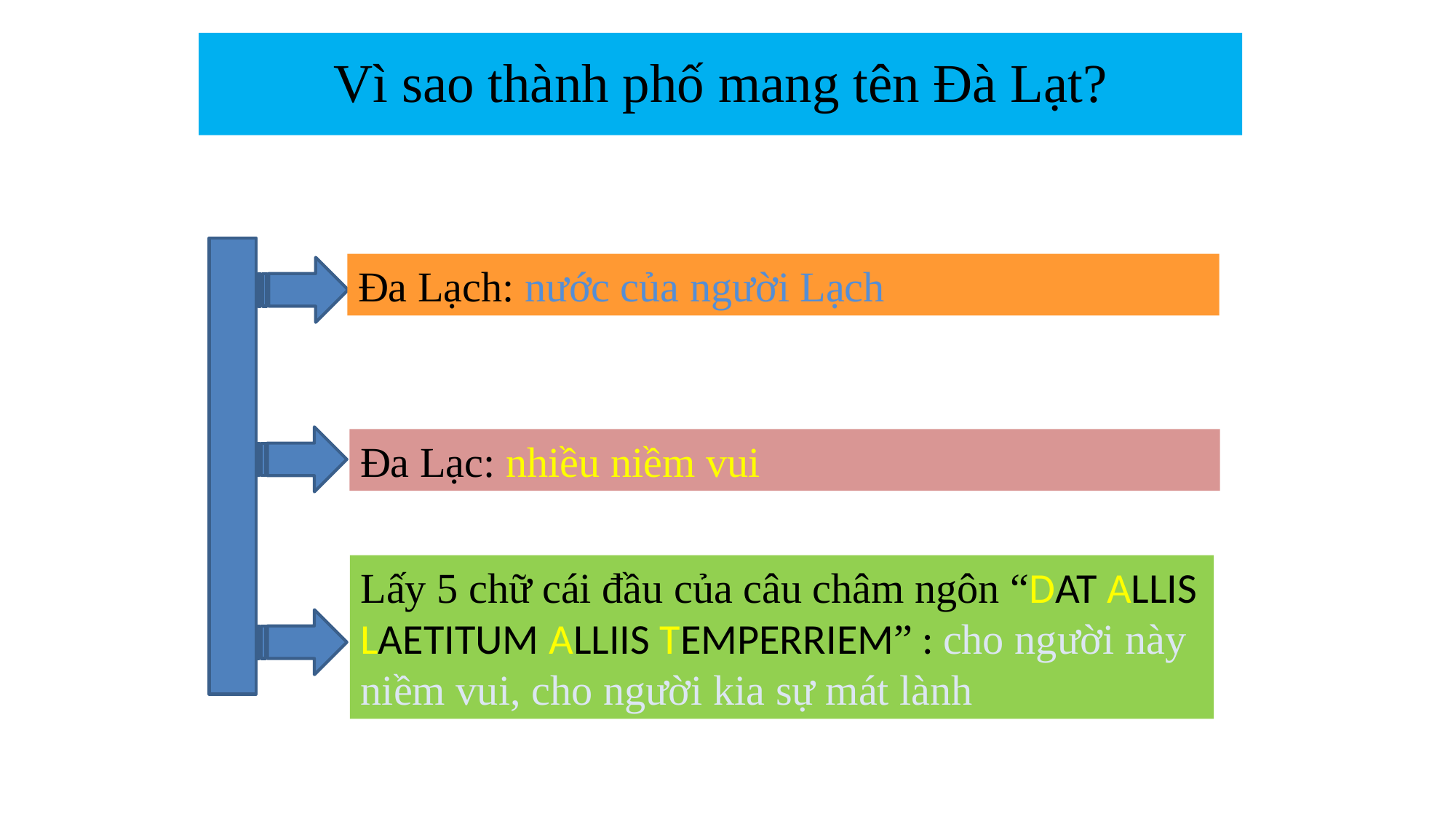

# Vì sao thành phố mang tên Đà Lạt?

Đa Lạch: nước của người Lạch

Đa Lạc: nhiều niềm vui
Lấy 5 chữ cái đầu của câu châm ngôn “DAT ALLIS LAETITUM ALLIIS TEMPERRIEM” : cho người này niềm vui, cho người kia sự mát lành